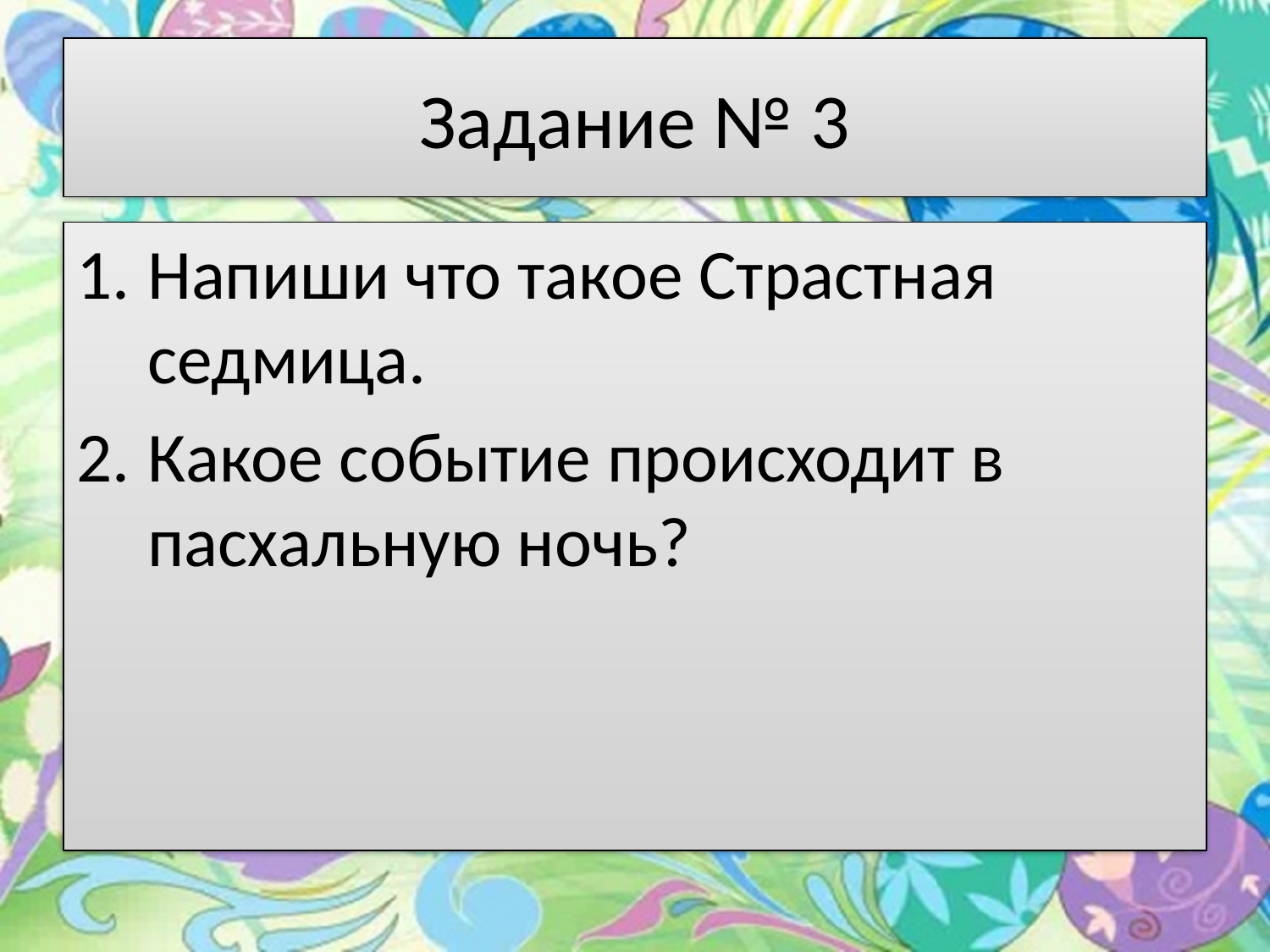

# Задание № 3
Напиши что такое Страстная седмица.
Какое событие происходит в пасхальную ночь?